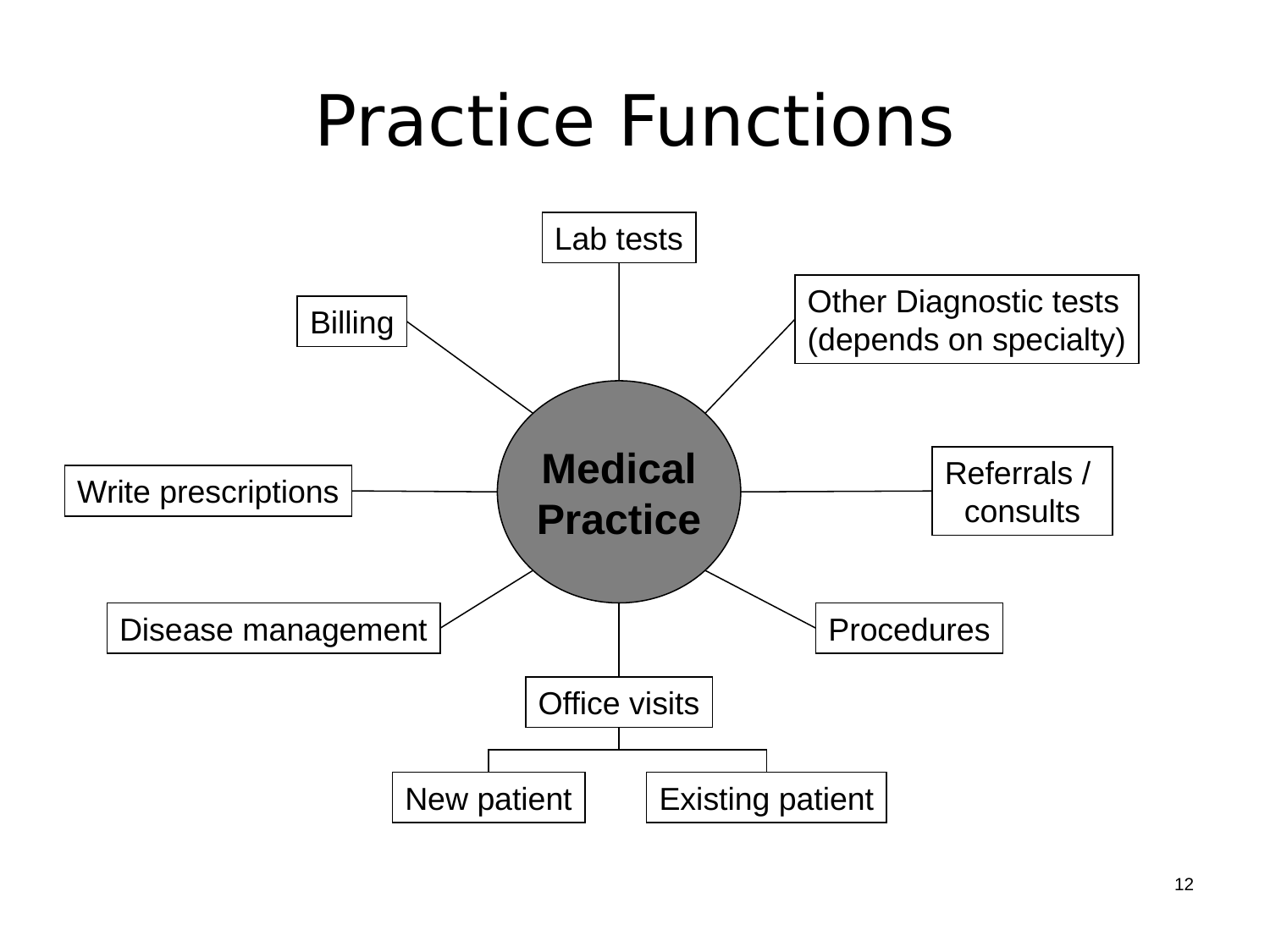

# Practice Functions
Lab tests
Other Diagnostic tests
(depends on specialty)
Billing
Medical
Practice
Referrals /
consults
Write prescriptions
Disease management
Procedures
Office visits
New patient
Existing patient
12